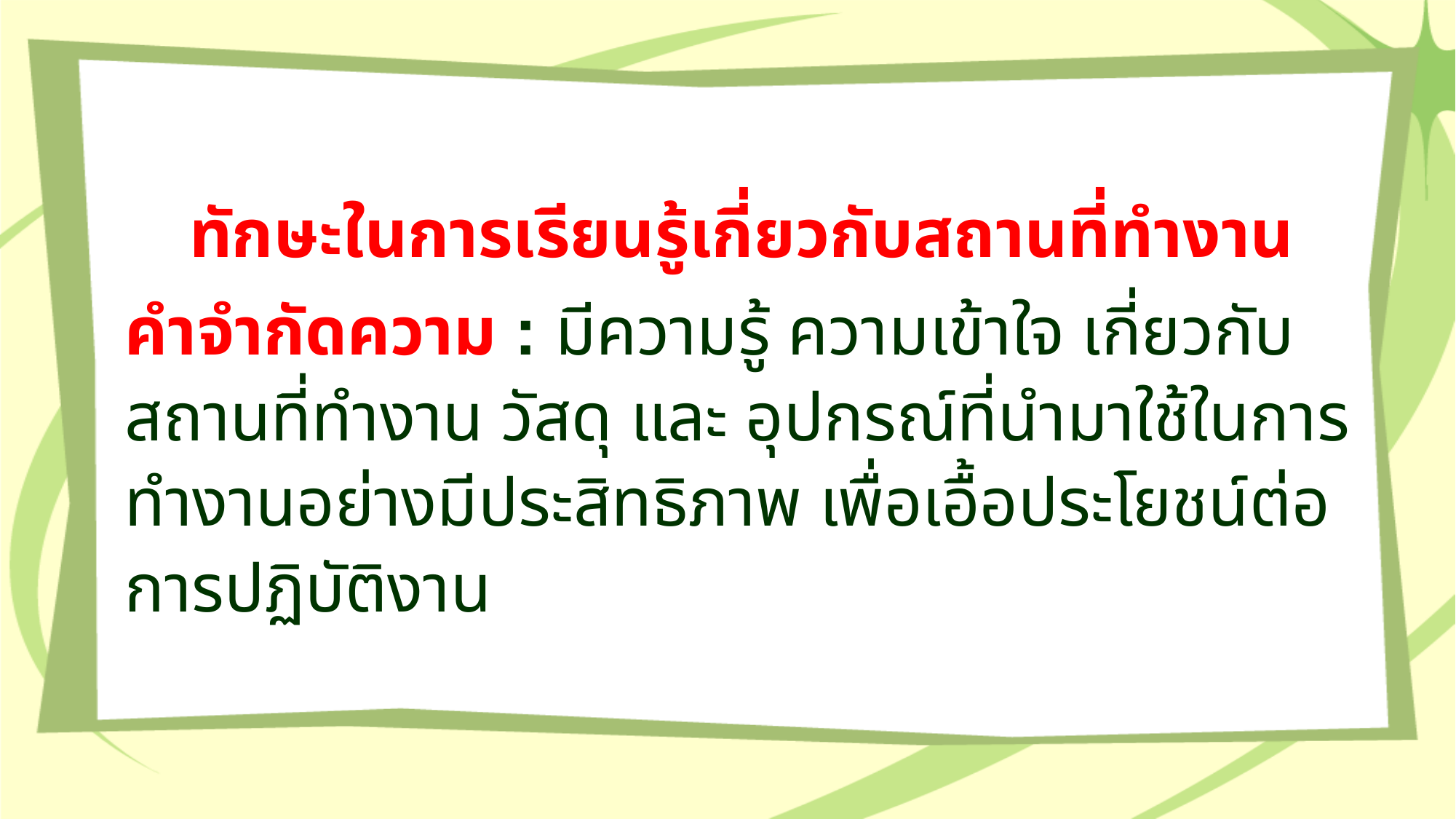

ทักษะในการเรียนรู้เกี่ยวกับสถานที่ทำงาน
คำจำกัดความ : มีความรู้ ความเข้าใจ เกี่ยวกับสถานที่ทำงาน วัสดุ และ อุปกรณ์ที่นำมาใช้ในการทำงานอย่างมีประสิทธิภาพ เพื่อเอื้อประโยชน์ต่อการปฏิบัติงาน